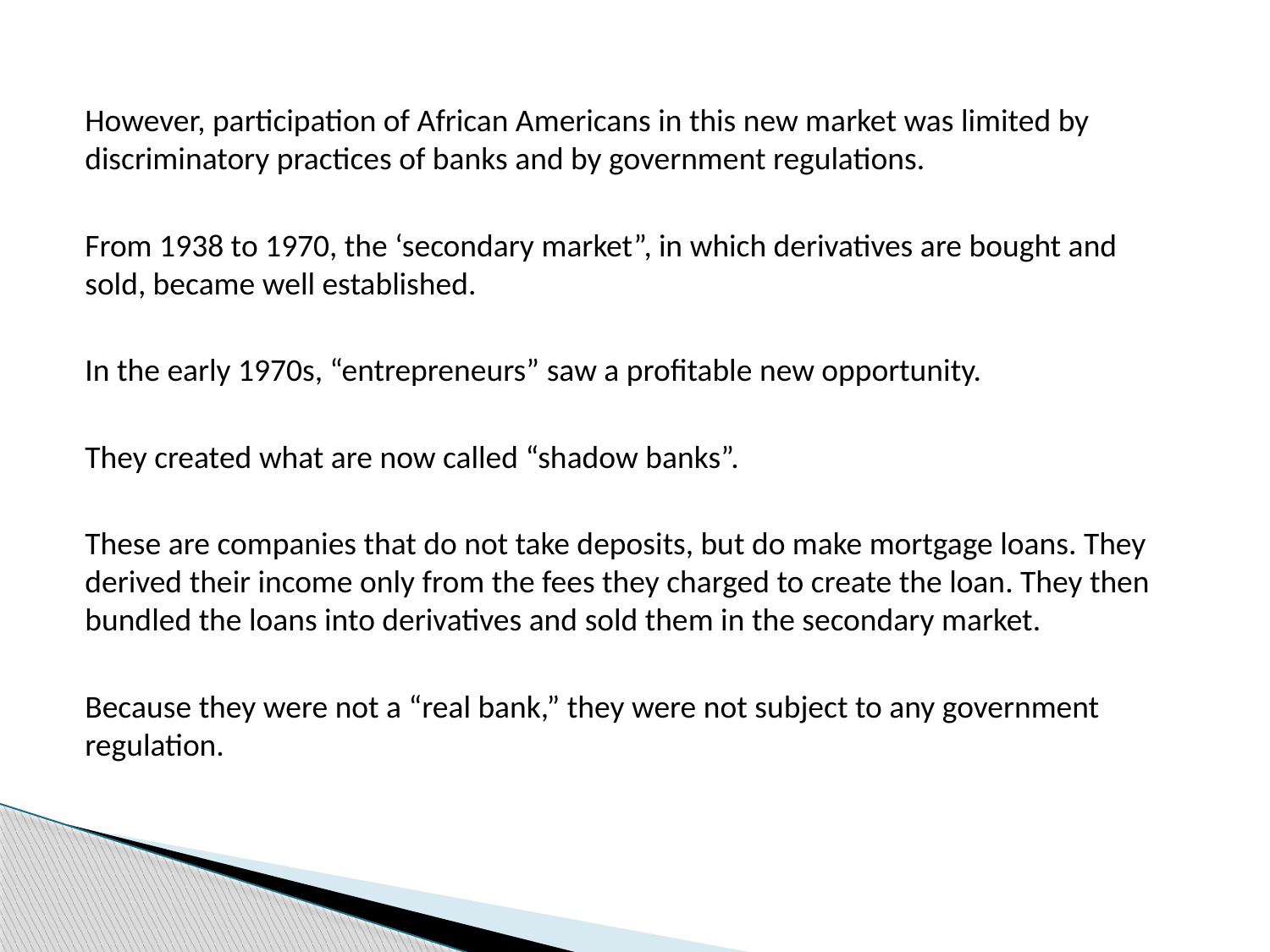

#

However, participation of African Americans in this new market was limited by discriminatory practices of banks and by government regulations.

From 1938 to 1970, the ‘secondary market”, in which derivatives are bought and sold, became well established.

In the early 1970s, “entrepreneurs” saw a profitable new opportunity.

They created what are now called “shadow banks”.

These are companies that do not take deposits, but do make mortgage loans. They derived their income only from the fees they charged to create the loan. They then bundled the loans into derivatives and sold them in the secondary market.

Because they were not a “real bank,” they were not subject to any government regulation.